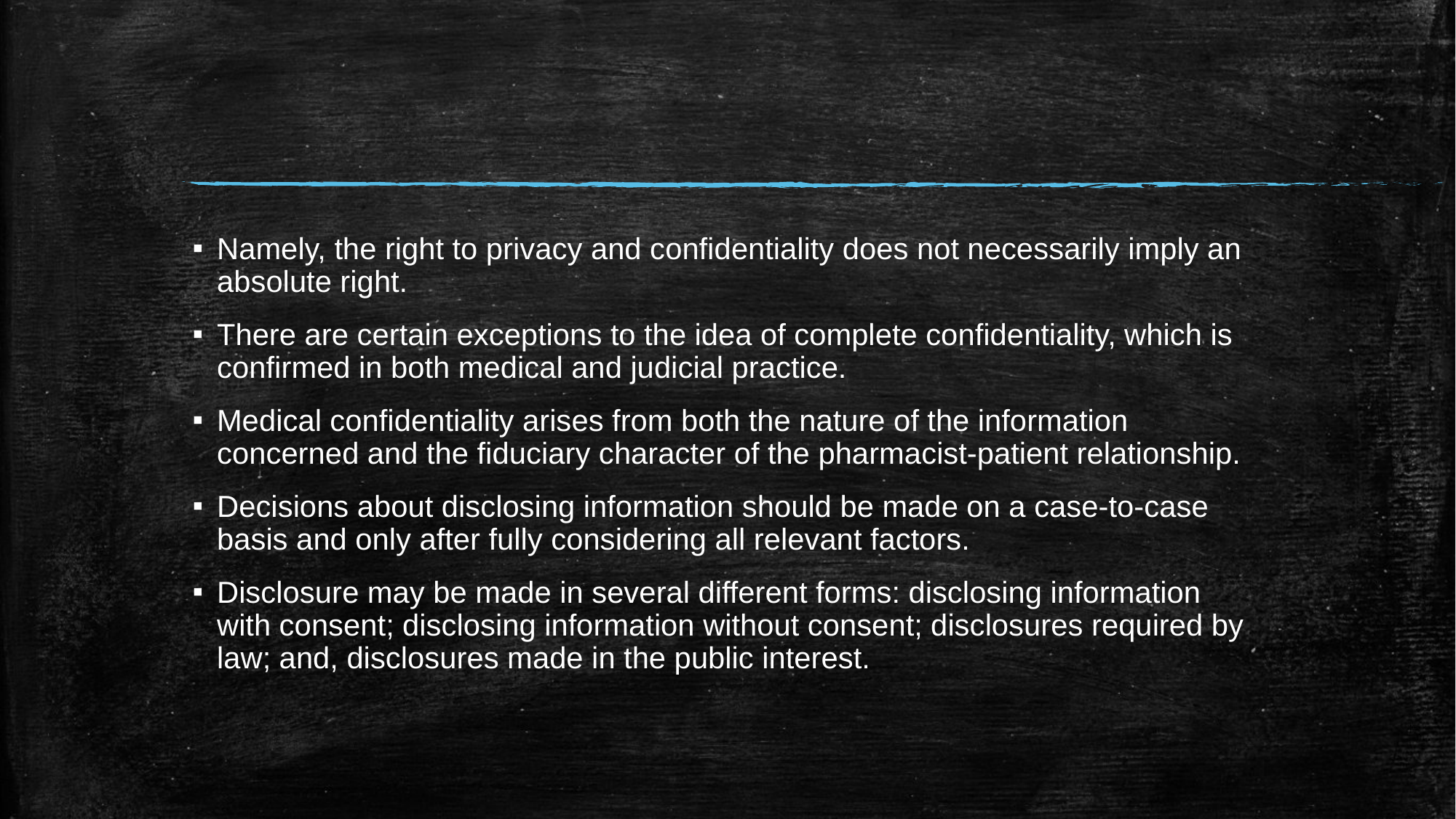

#
Namely, the right to privacy and conﬁdentiality does not necessarily imply an absolute right.
There are certain exceptions to the idea of complete conﬁdentiality, which is conﬁrmed in both medical and judicial practice.
Medical conﬁdentiality arises from both the nature of the information concerned and the ﬁduciary character of the pharmacist-patient relationship.
Decisions about disclosing information should be made on a case-to-case basis and only after fully considering all relevant factors.
Disclosure may be made in several different forms: disclosing information with consent; disclosing information without consent; disclosures required by law; and, disclosures made in the public interest.